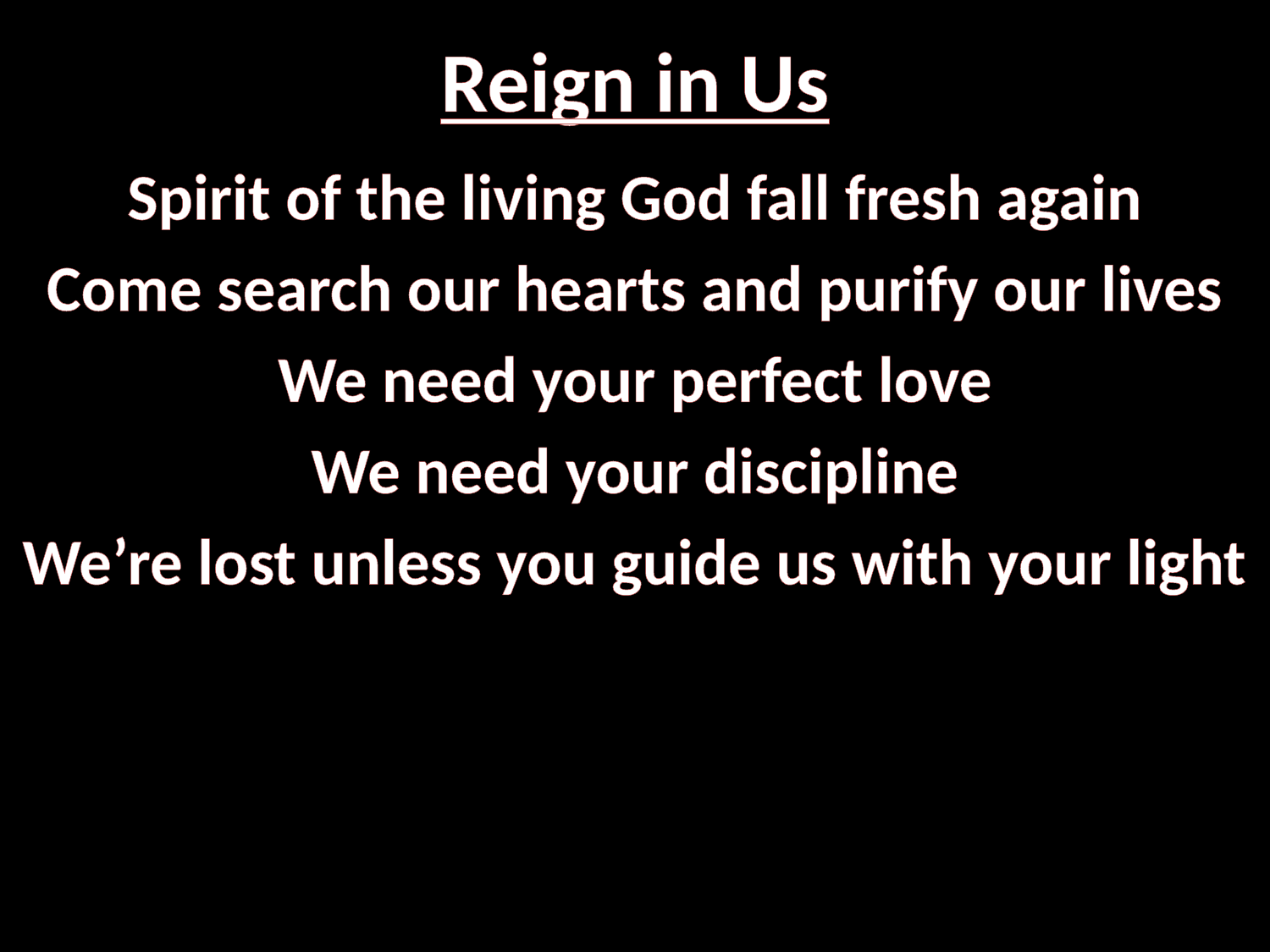

# Reign in Us
Spirit of the living God fall fresh again
Come search our hearts and purify our lives
We need your perfect love
We need your discipline
We’re lost unless you guide us with your light